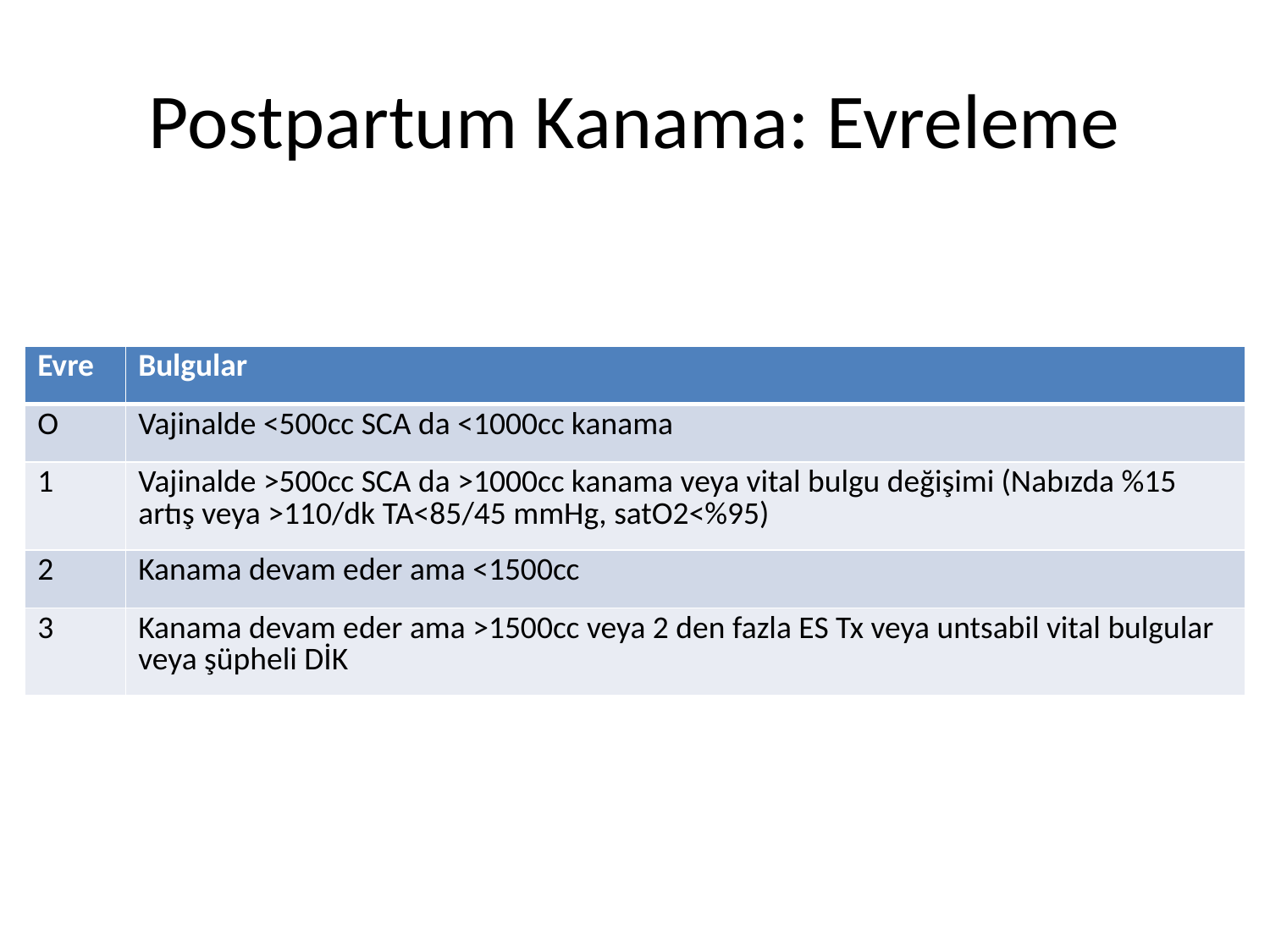

# Postpartum Kanama: Evreleme
| Evre | Bulgular |
| --- | --- |
| O | Vajinalde <500cc SCA da <1000cc kanama |
| 1 | Vajinalde >500cc SCA da >1000cc kanama veya vital bulgu değişimi (Nabızda %15 artış veya >110/dk TA<85/45 mmHg, satO2<%95) |
| 2 | Kanama devam eder ama <1500cc |
| 3 | Kanama devam eder ama >1500cc veya 2 den fazla ES Tx veya untsabil vital bulgular veya şüpheli DİK |